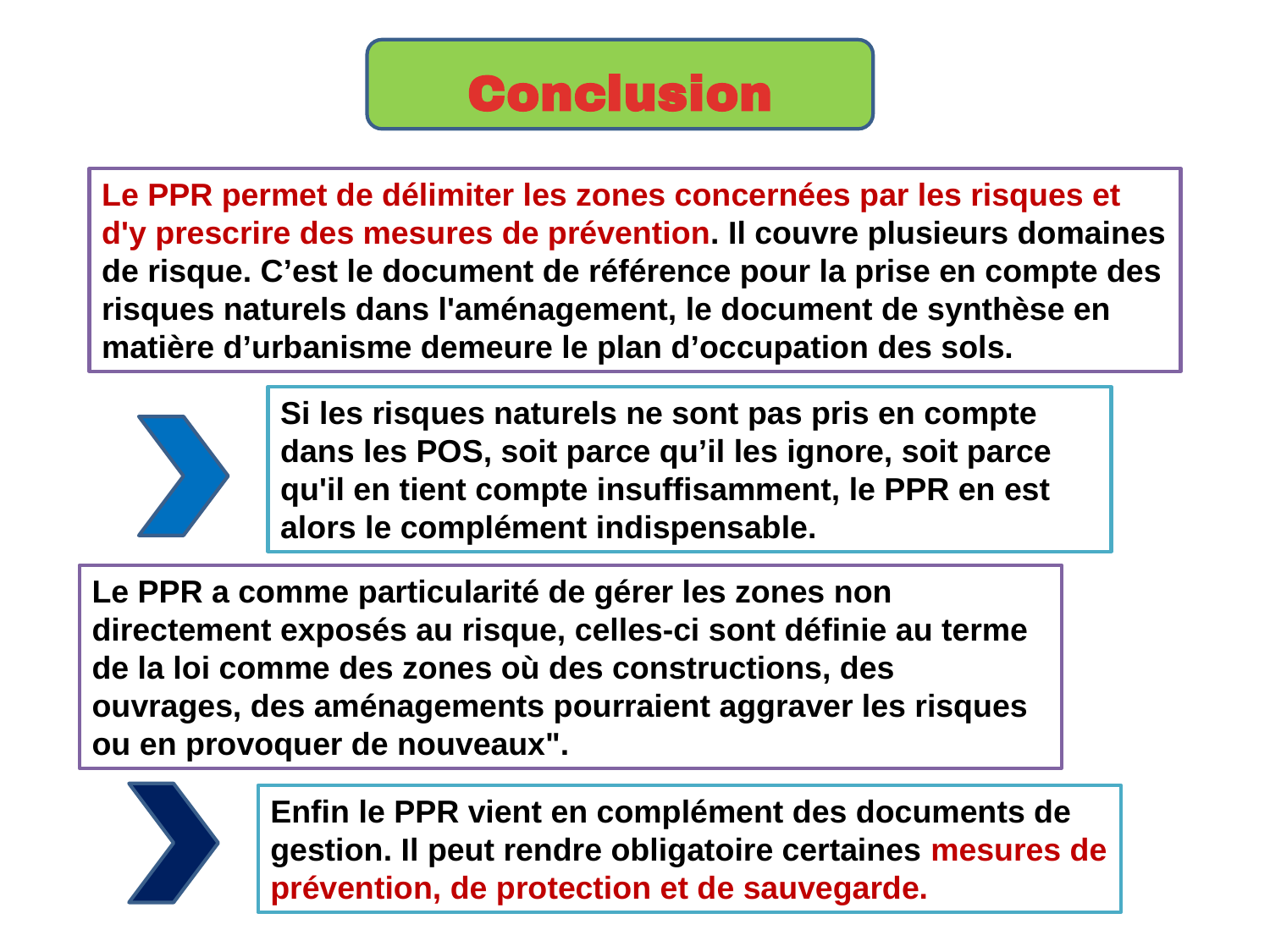

Conclusion

Le PPR permet de délimiter les zones concernées par les risques et d'y prescrire des mesures de prévention. Il couvre plusieurs domaines de risque. C’est le document de référence pour la prise en compte des risques naturels dans l'aménagement, le document de synthèse en matière d’urbanisme demeure le plan d’occupation des sols.
Si les risques naturels ne sont pas pris en compte dans les POS, soit parce qu’il les ignore, soit parce qu'il en tient compte insuffisamment, le PPR en est alors le complément indispensable.

Le PPR a comme particularité de gérer les zones non directement exposés au risque, celles-ci sont définie au terme de la loi comme des zones où des constructions, des ouvrages, des aménagements pourraient aggraver les risques ou en provoquer de nouveaux".

Enfin le PPR vient en complément des documents de gestion. Il peut rendre obligatoire certaines mesures de prévention, de protection et de sauvegarde.